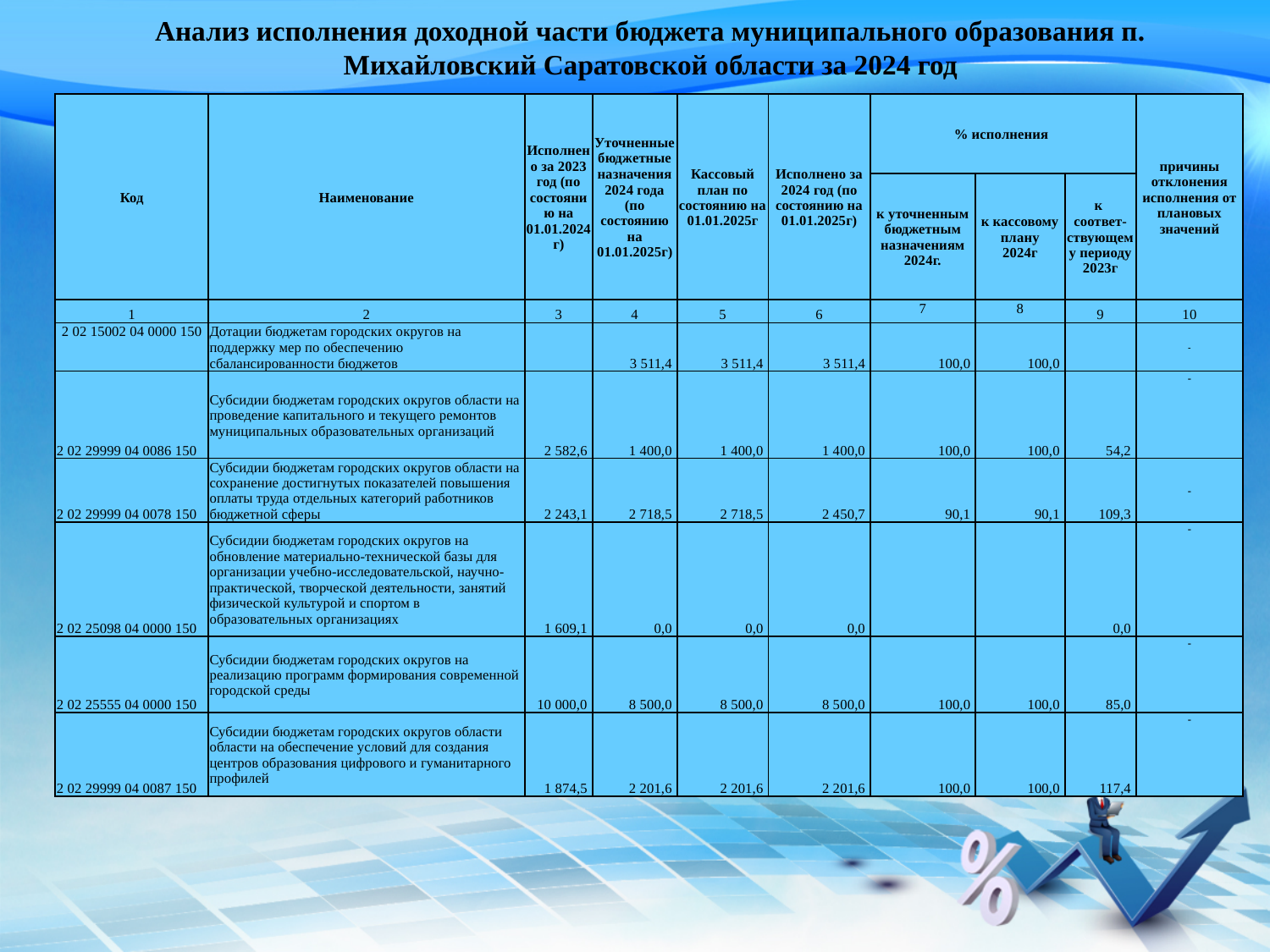

# Анализ исполнения доходной части бюджета муниципального образования п. Михайловский Саратовской области за 2024 год
| Код | Наименование | Исполнено за 2023 год (по состоянию на 01.01.2024г) | Уточненные бюджетные назначения 2024 года (по состоянию на 01.01.2025г) | Кассовый план по состоянию на 01.01.2025г | Исполнено за 2024 год (по состоянию на 01.01.2025г) | % исполнения |  |  | причины отклонения исполнения от плановых значений |
| --- | --- | --- | --- | --- | --- | --- | --- | --- | --- |
|  |  |  |  |  |  | к уточненным бюджетным назначениям 2024г. | к кассовому плану 2024г | к соответ-ствующему периоду 2023г |  |
| 1 | 2 | 3 | 4 | 5 | 6 | 7 | 8 | 9 | 10 |
| 2 02 15002 04 0000 150 | Дотации бюджетам городских округов на поддержку мер по обеспечению сбалансированности бюджетов |  | 3 511,4 | 3 511,4 | 3 511,4 | 100,0 | 100,0 |  | - |
| 2 02 29999 04 0086 150 | Субсидии бюджетам городских округов области на проведение капитального и текущего ремонтов муниципальных образовательных организаций | 2 582,6 | 1 400,0 | 1 400,0 | 1 400,0 | 100,0 | 100,0 | 54,2 | - |
| 2 02 29999 04 0078 150 | Субсидии бюджетам городских округов области на сохранение достигнутых показателей повышения оплаты труда отдельных категорий работников бюджетной сферы | 2 243,1 | 2 718,5 | 2 718,5 | 2 450,7 | 90,1 | 90,1 | 109,3 | - |
| 2 02 25098 04 0000 150 | Субсидии бюджетам городских округов на обновление материально-технической базы для организации учебно-исследовательской, научно-практической, творческой деятельности, занятий физической культурой и спортом в образовательных организациях | 1 609,1 | 0,0 | 0,0 | 0,0 |  |  | 0,0 | - |
| 2 02 25555 04 0000 150 | Субсидии бюджетам городских округов на реализацию программ формирования современной городской среды | 10 000,0 | 8 500,0 | 8 500,0 | 8 500,0 | 100,0 | 100,0 | 85,0 | - |
| 2 02 29999 04 0087 150 | Субсидии бюджетам городских округов области области на обеспечение условий для создания центров образования цифрового и гуманитарного профилей | 1 874,5 | 2 201,6 | 2 201,6 | 2 201,6 | 100,0 | 100,0 | 117,4 | - |